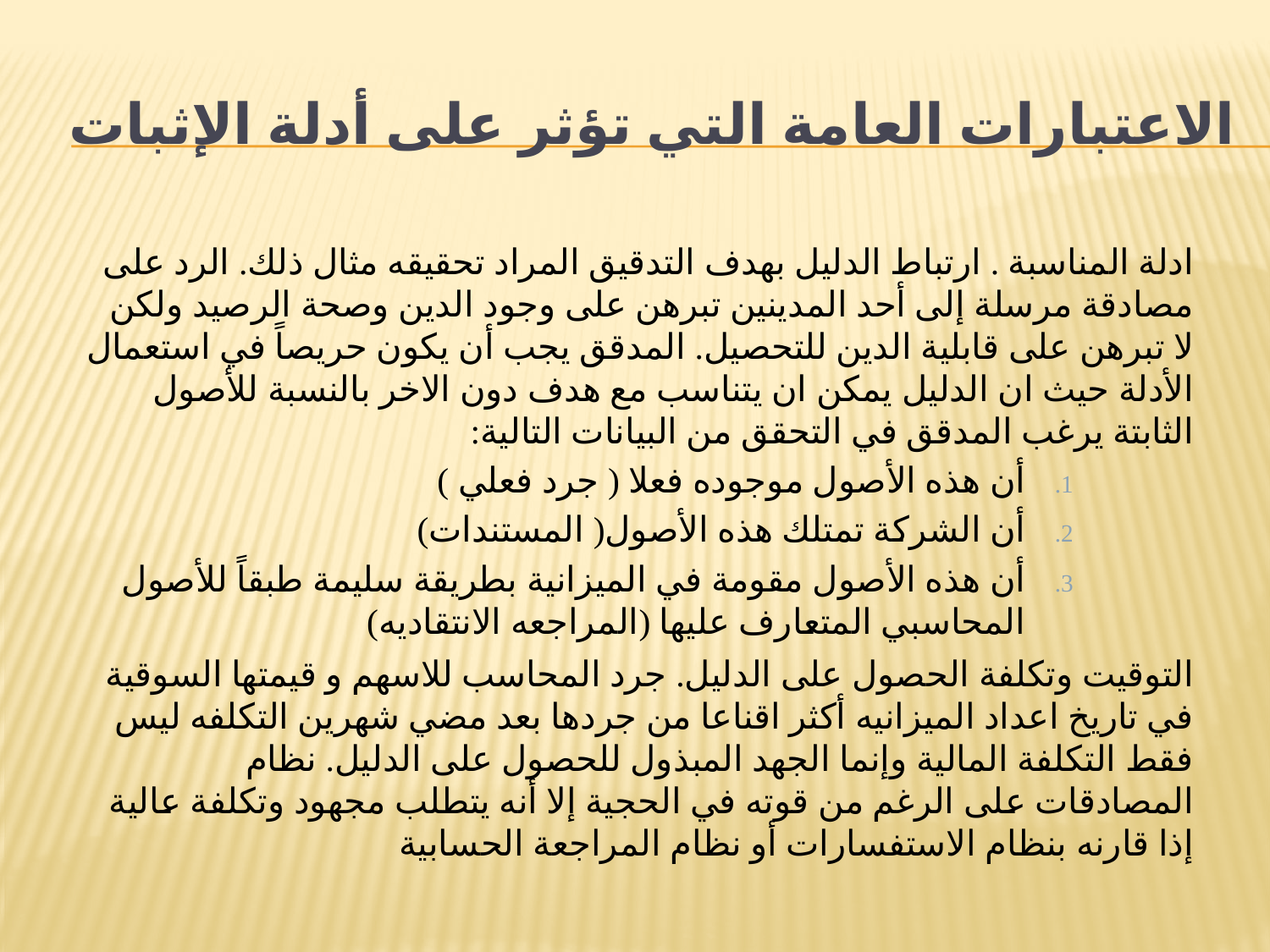

# الاعتبارات العامة التي تؤثر على أدلة الإثبات
ادلة المناسبة . ارتباط الدليل بهدف التدقيق المراد تحقيقه مثال ذلك. الرد على مصادقة مرسلة إلى أحد المدينين تبرهن على وجود الدين وصحة الرصيد ولكن لا تبرهن على قابلية الدين للتحصيل. المدقق يجب أن يكون حريصاً في استعمال الأدلة حيث ان الدليل يمكن ان يتناسب مع هدف دون الاخر بالنسبة للأصول الثابتة يرغب المدقق في التحقق من البيانات التالية:
أن هذه الأصول موجوده فعلا ( جرد فعلي )
أن الشركة تمتلك هذه الأصول( المستندات)
أن هذه الأصول مقومة في الميزانية بطريقة سليمة طبقاً للأصول المحاسبي المتعارف عليها (المراجعه الانتقاديه)
التوقيت وتكلفة الحصول على الدليل. جرد المحاسب للاسهم و قيمتها السوقية في تاريخ اعداد الميزانيه أكثر اقناعا من جردها بعد مضي شهرين التكلفه ليس فقط التكلفة المالية وإنما الجهد المبذول للحصول على الدليل. نظام المصادقات على الرغم من قوته في الحجية إلا أنه يتطلب مجهود وتكلفة عالية إذا قارنه بنظام الاستفسارات أو نظام المراجعة الحسابية